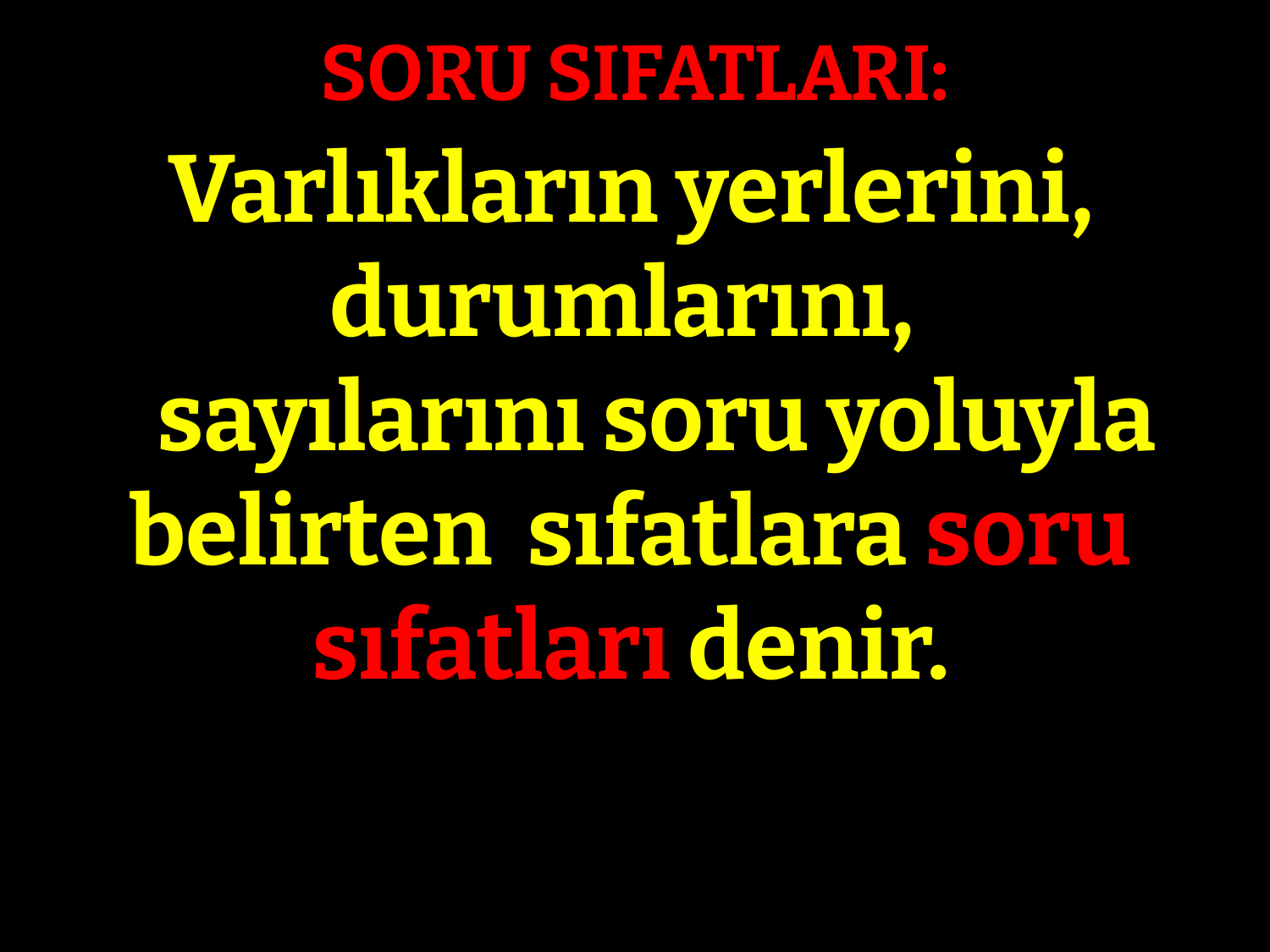

SORU SIFATLARI:
Varlıkların yerlerini, durumlarını,
   sayılarını soru yoluyla belirten  sıfatlara soru sıfatları denir.

#